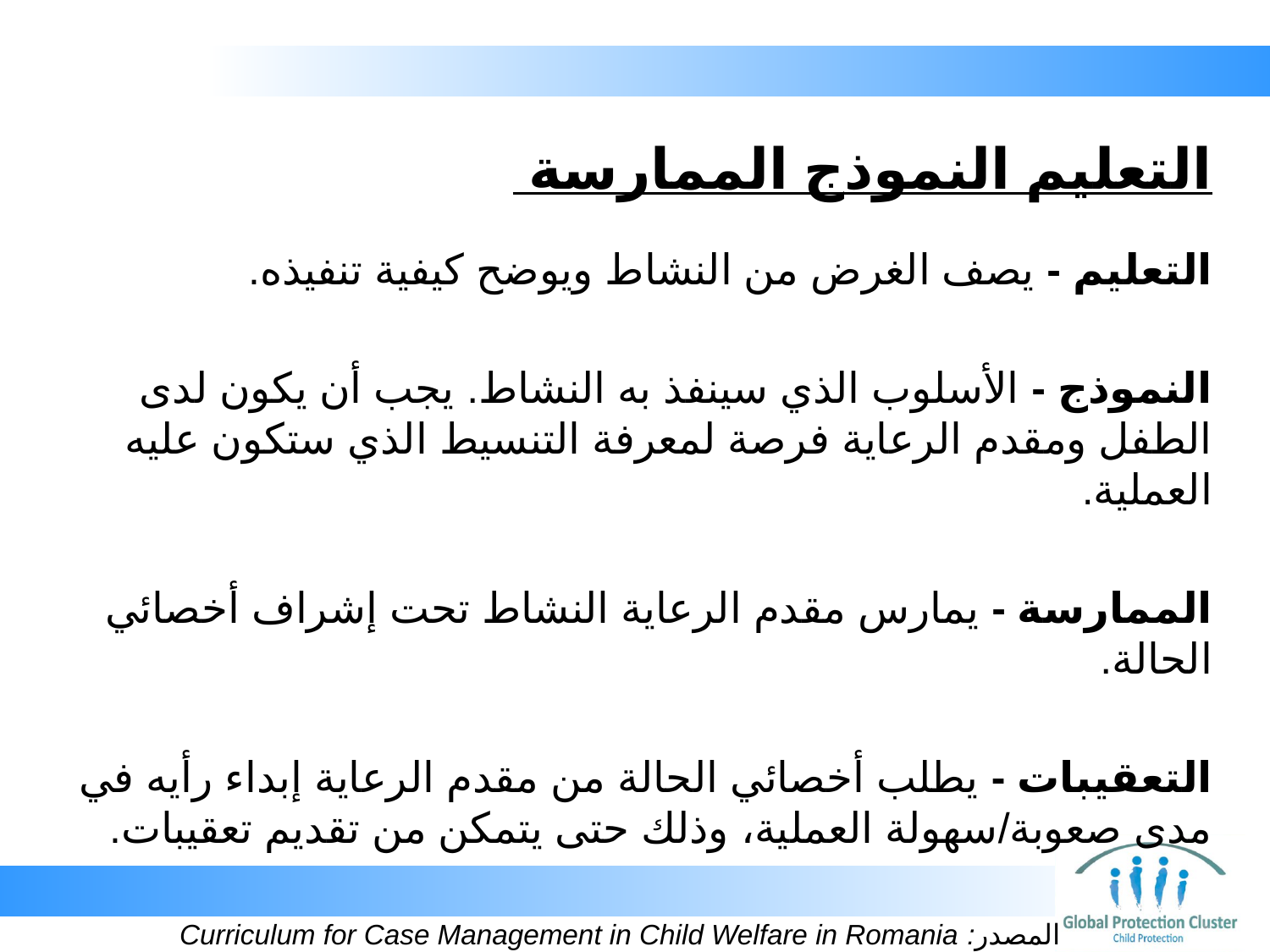

# التعليم النموذج الممارسة
التعليم - يصف الغرض من النشاط ويوضح كيفية تنفيذه.

النموذج - الأسلوب الذي سينفذ به النشاط. يجب أن يكون لدى الطفل ومقدم الرعاية فرصة لمعرفة التنسيط الذي ستكون عليه العملية.

الممارسة - يمارس مقدم الرعاية النشاط تحت إشراف أخصائي الحالة.

التعقيبات - يطلب أخصائي الحالة من مقدم الرعاية إبداء رأيه في مدى صعوبة/سهولة العملية، وذلك حتى يتمكن من تقديم تعقيبات.

المصدر: Curriculum for Case Management in Child Welfare in Romania